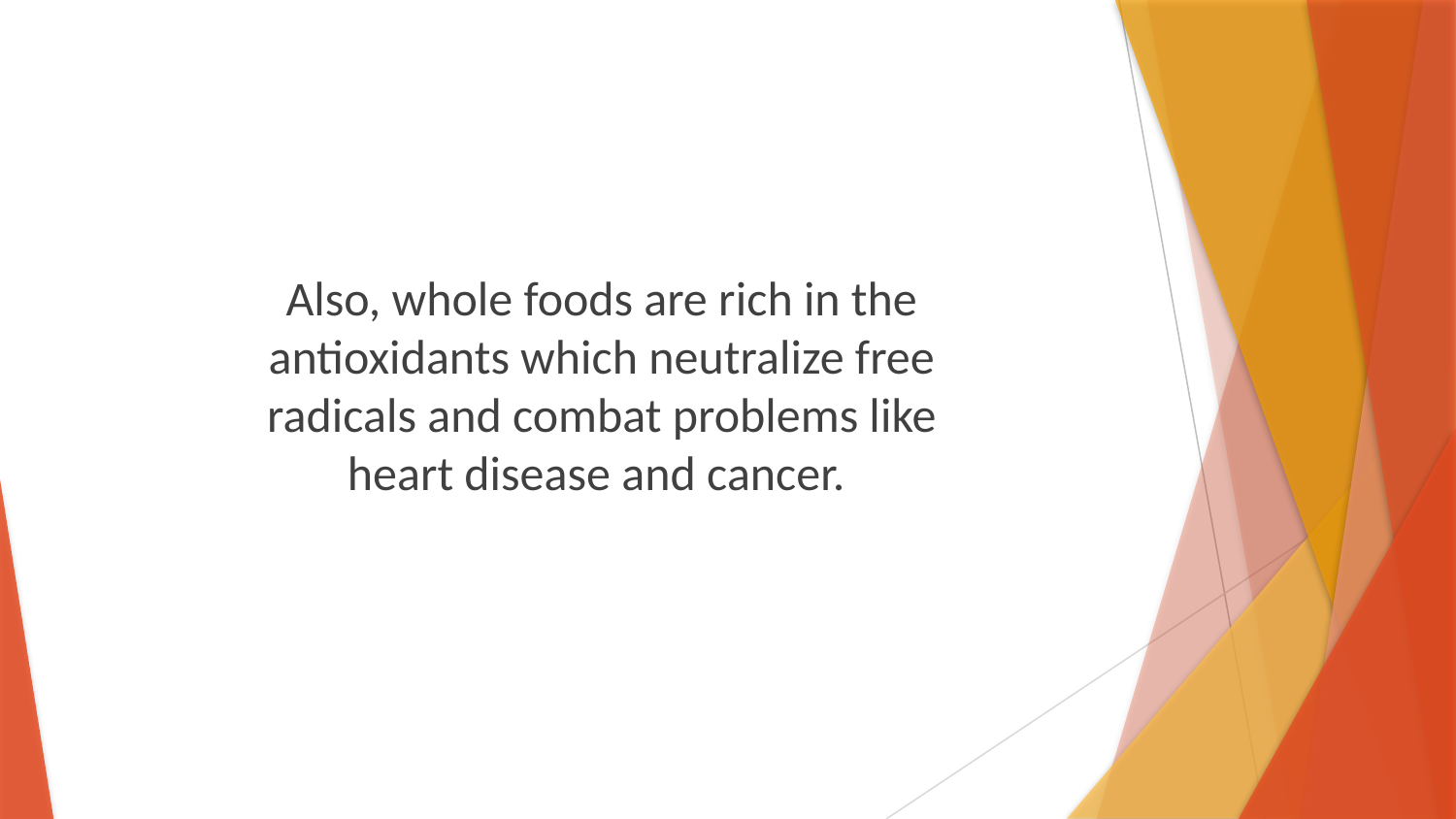

Also, whole foods are rich in the antioxidants which neutralize free radicals and combat problems like heart disease and cancer.